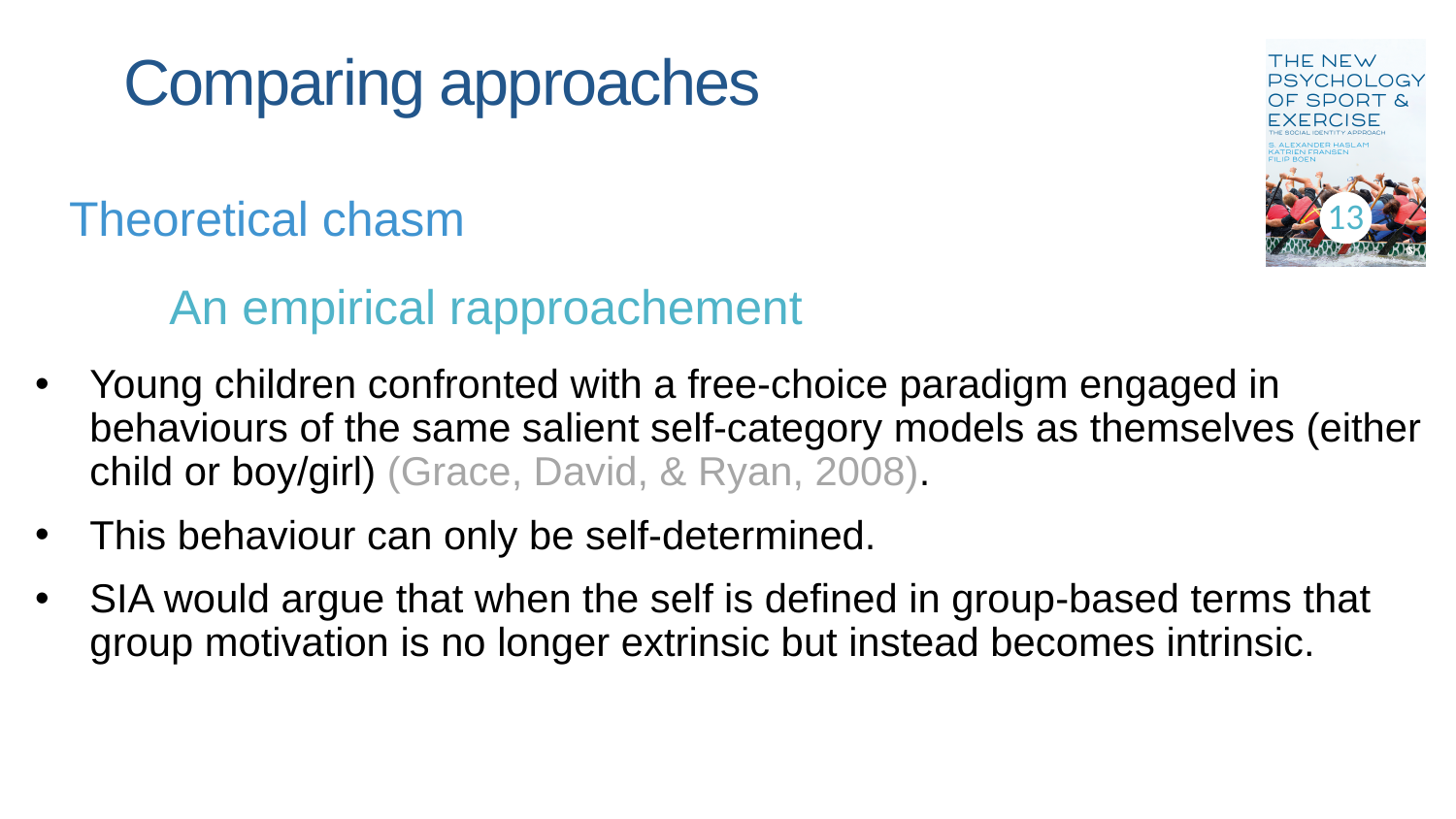

# Comparing approaches
13
Theoretical chasm
An empirical rapproachement
Young children confronted with a free-choice paradigm engaged in behaviours of the same salient self-category models as themselves (either child or boy/girl) (Grace, David, & Ryan, 2008).
This behaviour can only be self-determined.
SIA would argue that when the self is defined in group-based terms that group motivation is no longer extrinsic but instead becomes intrinsic.